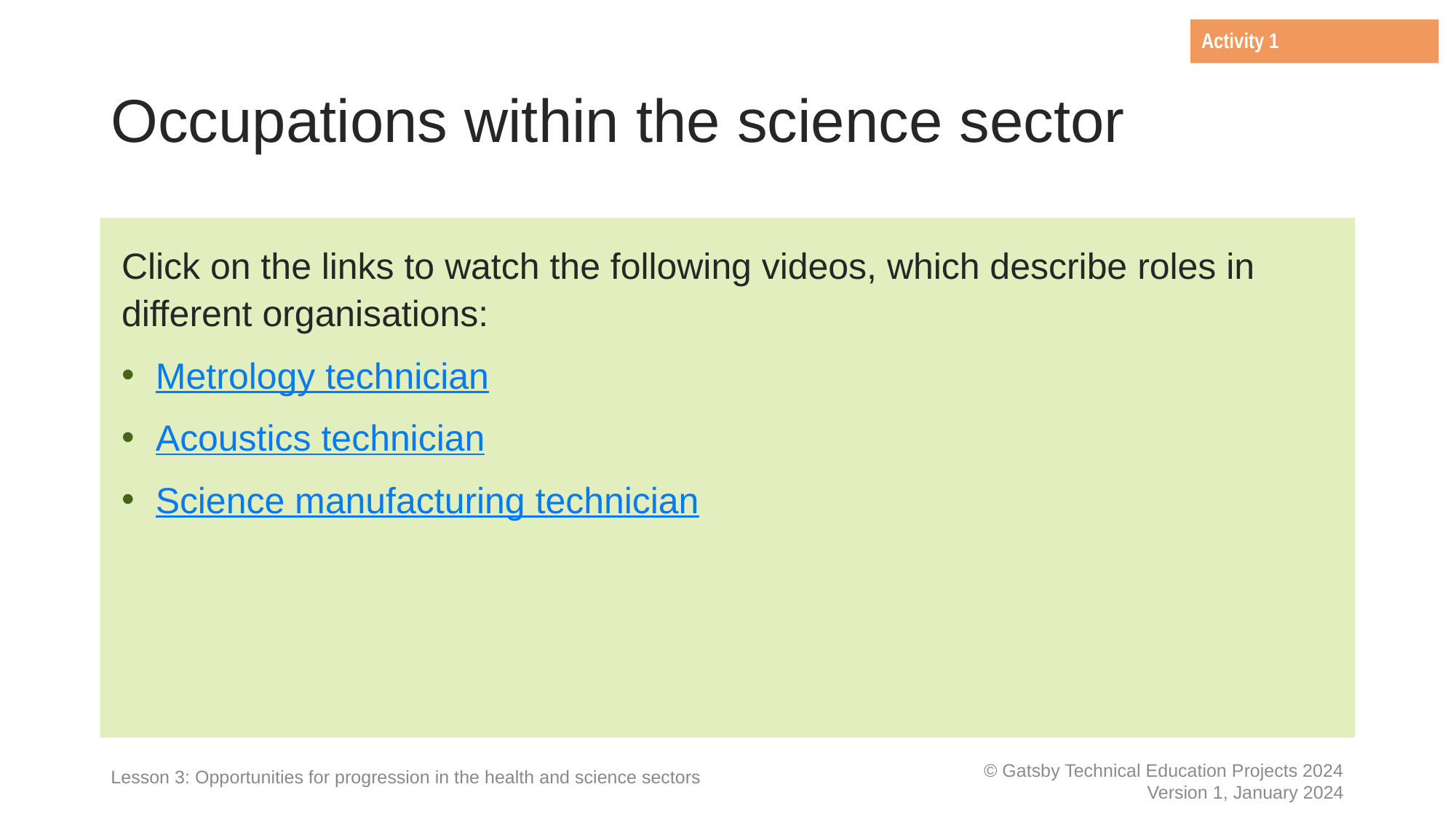

Activity 1
# Occupations within the science sector
Click on the links to watch the following videos, which describe roles in different organisations:
Metrology technician
Acoustics technician
Science manufacturing technician

Lesson 3: Opportunities for progression in the health and science sectors